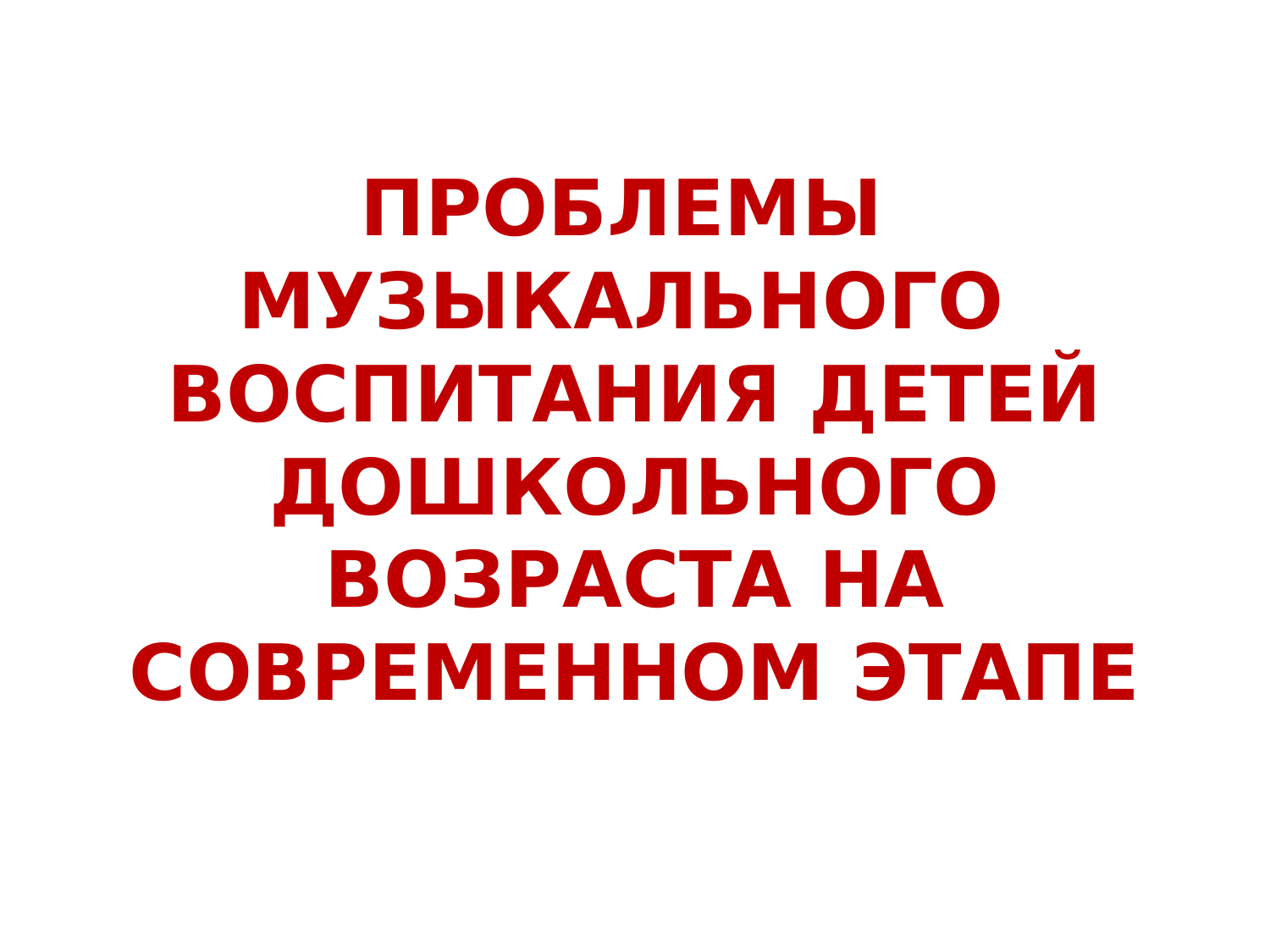

# ПРОБЛЕМЫ  МУЗЫКАЛЬНОГО  ВОСПИТАНИЯ ДЕТЕЙ ДОШКОЛЬНОГО ВОЗРАСТА НА СОВРЕМЕННОМ ЭТАПЕ